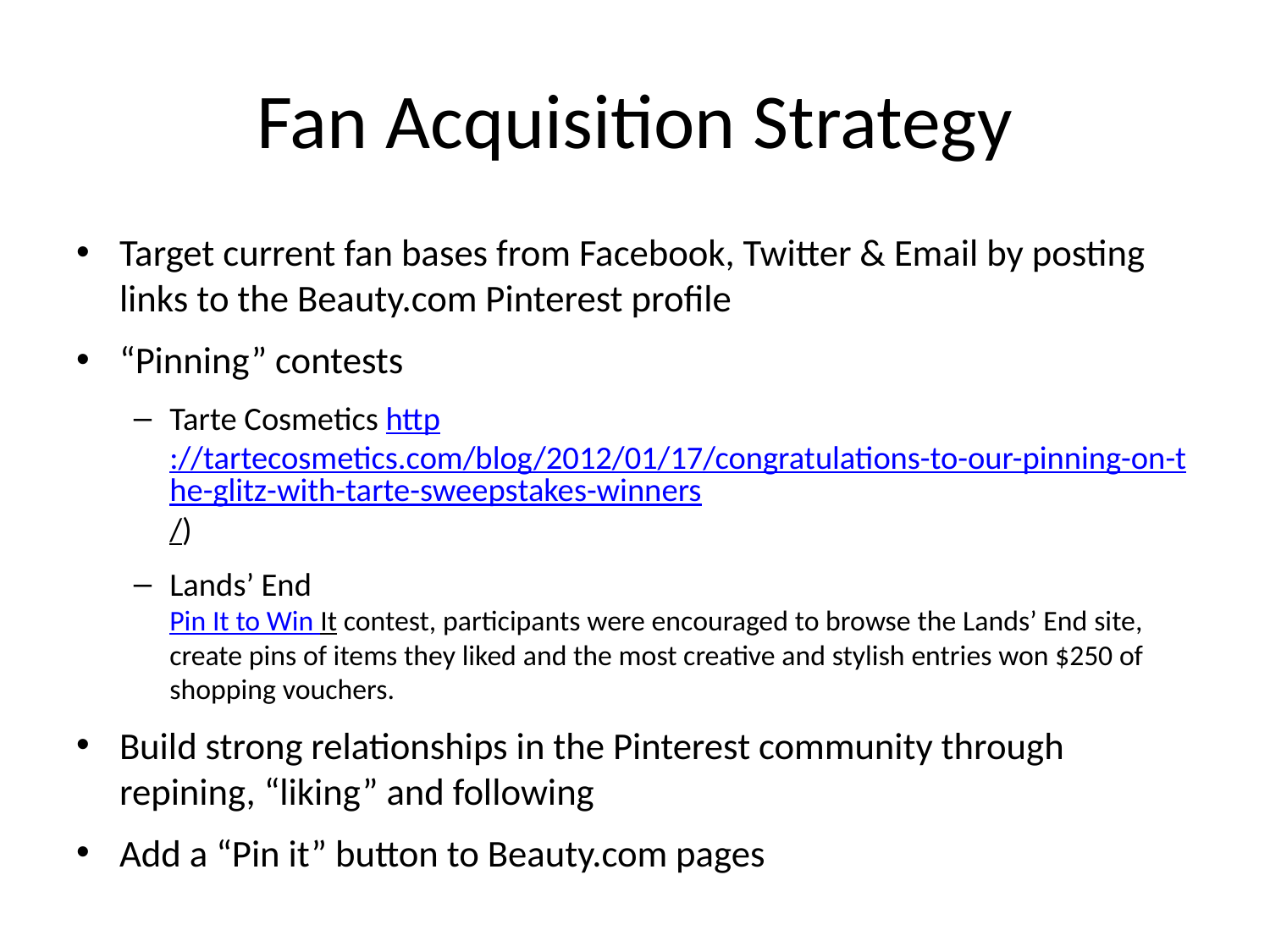

# Fan Acquisition Strategy
Target current fan bases from Facebook, Twitter & Email by posting links to the Beauty.com Pinterest profile
“Pinning” contests
Tarte Cosmetics http://tartecosmetics.com/blog/2012/01/17/congratulations-to-our-pinning-on-the-glitz-with-tarte-sweepstakes-winners/)
Lands’ End
Pin It to Win It contest, participants were encouraged to browse the Lands’ End site, create pins of items they liked and the most creative and stylish entries won $250 of shopping vouchers.
Build strong relationships in the Pinterest community through repining, “liking” and following
Add a “Pin it” button to Beauty.com pages